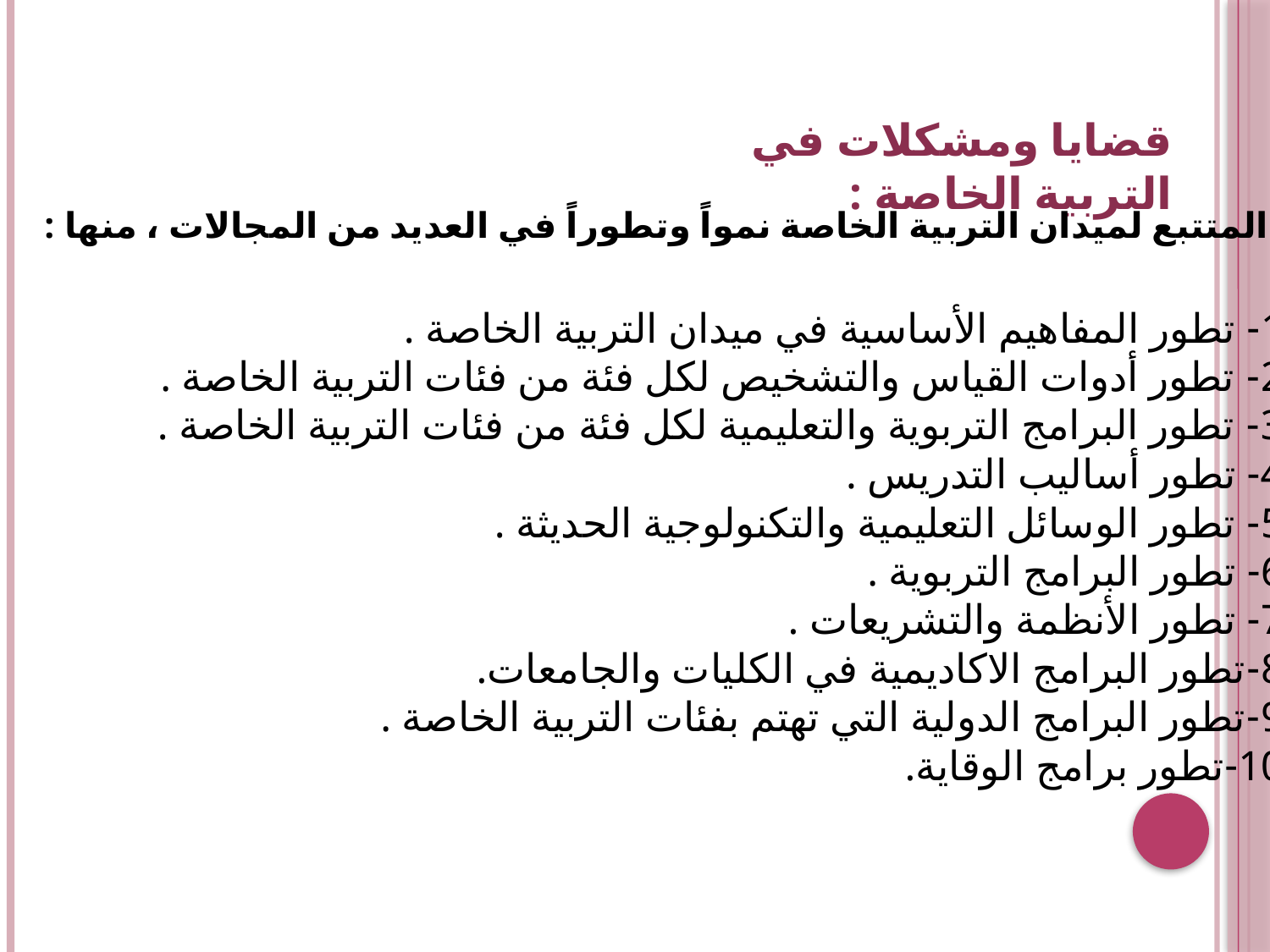

قضايا ومشكلات في التربية الخاصة :
يلاحظ المتتبع لميدان التربية الخاصة نمواً وتطوراً في العديد من المجالات ، منها :
1- تطور المفاهيم الأساسية في ميدان التربية الخاصة .
2- تطور أدوات القياس والتشخيص لكل فئة من فئات التربية الخاصة .
3- تطور البرامج التربوية والتعليمية لكل فئة من فئات التربية الخاصة .
4- تطور أساليب التدريس .
5- تطور الوسائل التعليمية والتكنولوجية الحديثة .
6- تطور البرامج التربوية .
7- تطور الأنظمة والتشريعات .
8-تطور البرامج الاكاديمية في الكليات والجامعات.
9-تطور البرامج الدولية التي تهتم بفئات التربية الخاصة .
10-تطور برامج الوقاية.